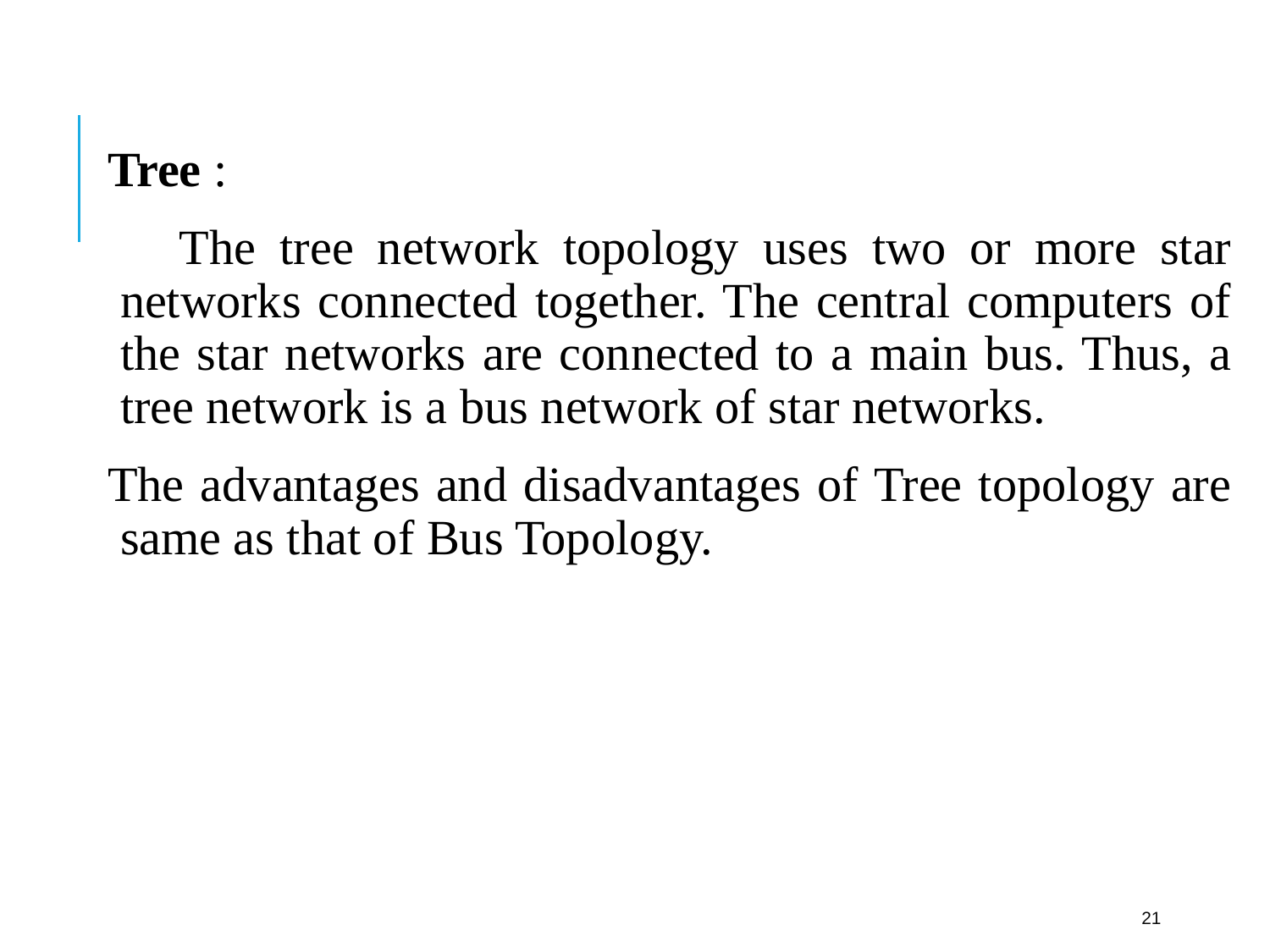

Tree :
   The tree network topology uses two or more star networks connected together. The central computers of the star networks are connected to a main bus. Thus, a tree network is a bus network of star networks.
The advantages and disadvantages of Tree topology are same as that of Bus Topology.

21